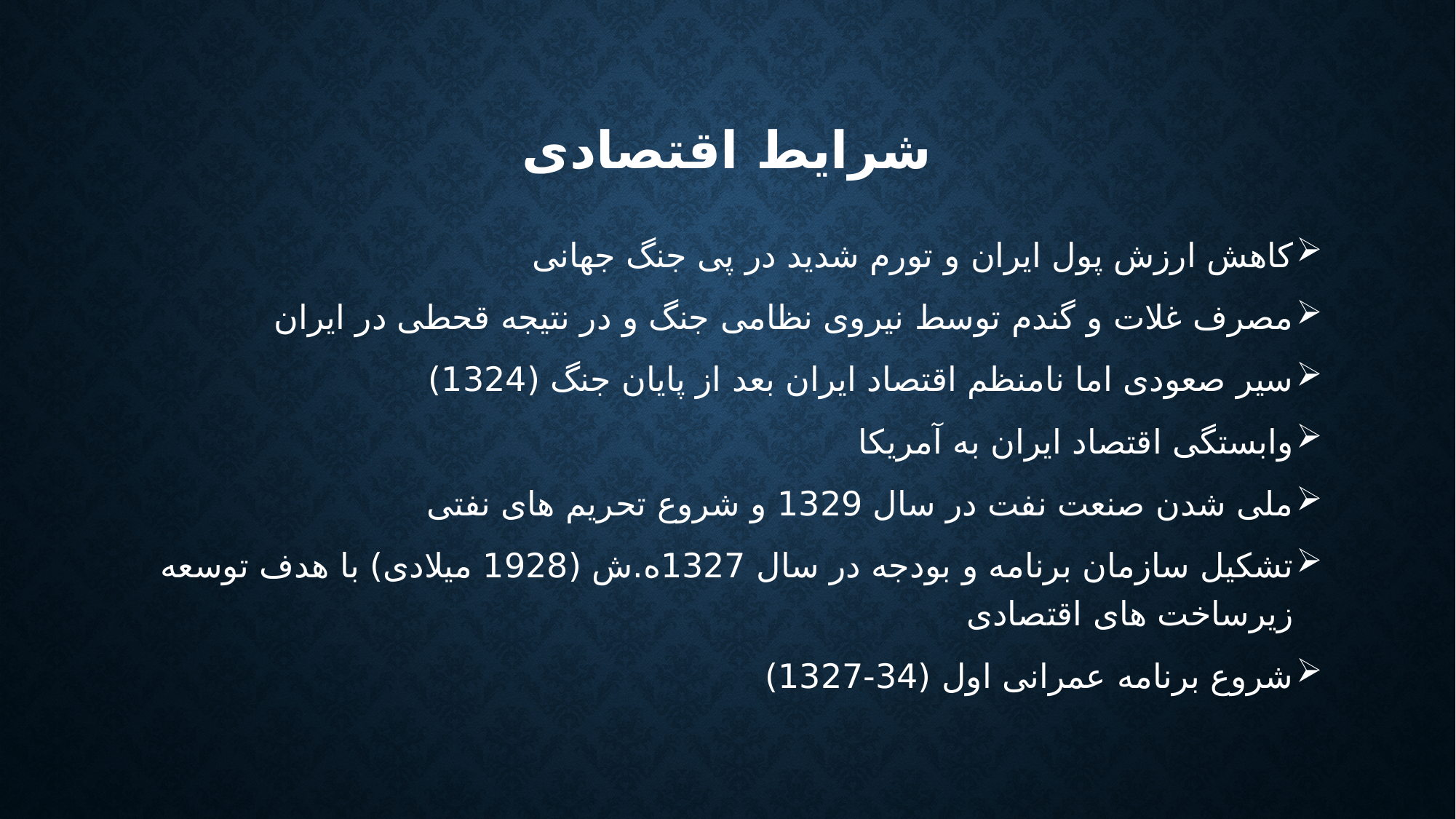

# شرایط اقتصادی
کاهش ارزش پول ایران و تورم شدید در پی جنگ جهانی
مصرف غلات و گندم توسط نیروی نظامی جنگ و در نتیجه قحطی در ایران
سیر صعودی اما نامنظم اقتصاد ایران بعد از پایان جنگ (1324)
وابستگی اقتصاد ایران به آمریکا
ملی شدن صنعت نفت در سال 1329 و شروع تحریم های نفتی
تشکیل سازمان برنامه و بودجه در سال 1327ه.ش (1928 میلادی) با هدف توسعه زیرساخت های اقتصادی
شروع برنامه عمرانی اول (34-1327)